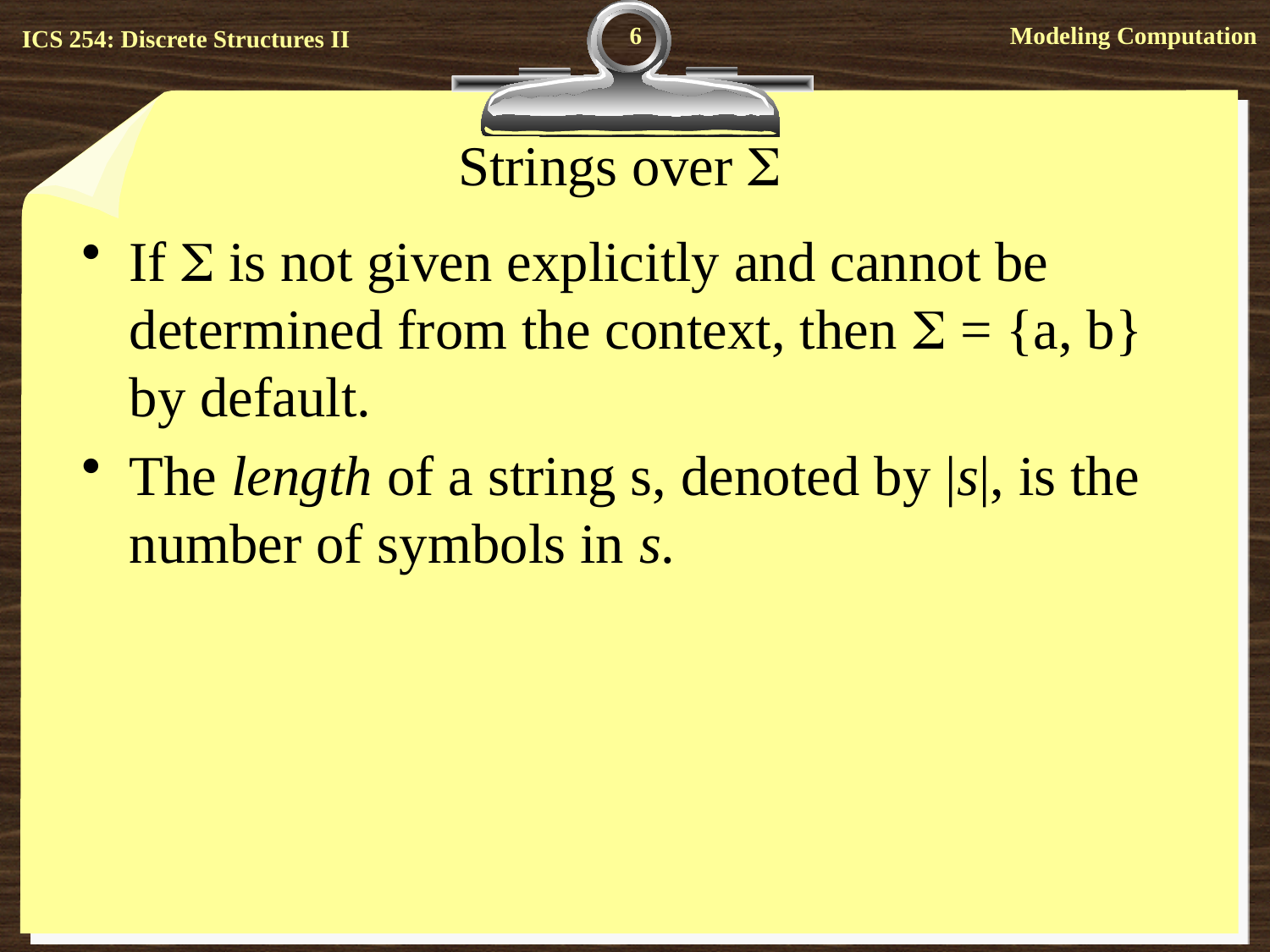

6
# Strings over Σ
If Σ is not given explicitly and cannot be determined from the context, then Σ = {a, b} by default.
The length of a string s, denoted by |s|, is the number of symbols in s.